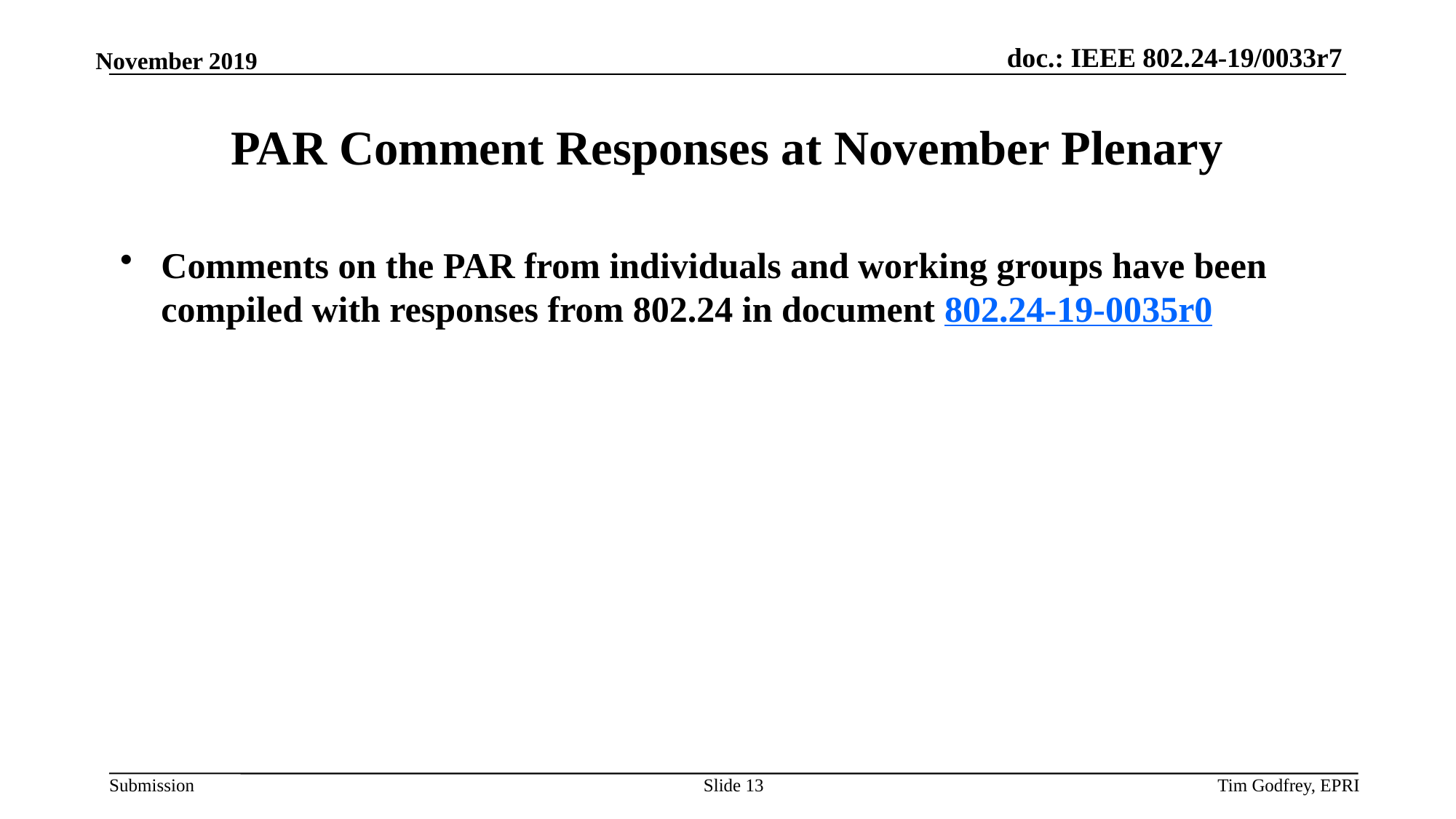

# PAR Comment Responses at November Plenary
Comments on the PAR from individuals and working groups have been compiled with responses from 802.24 in document 802.24-19-0035r0

Slide 13
Tim Godfrey, EPRI